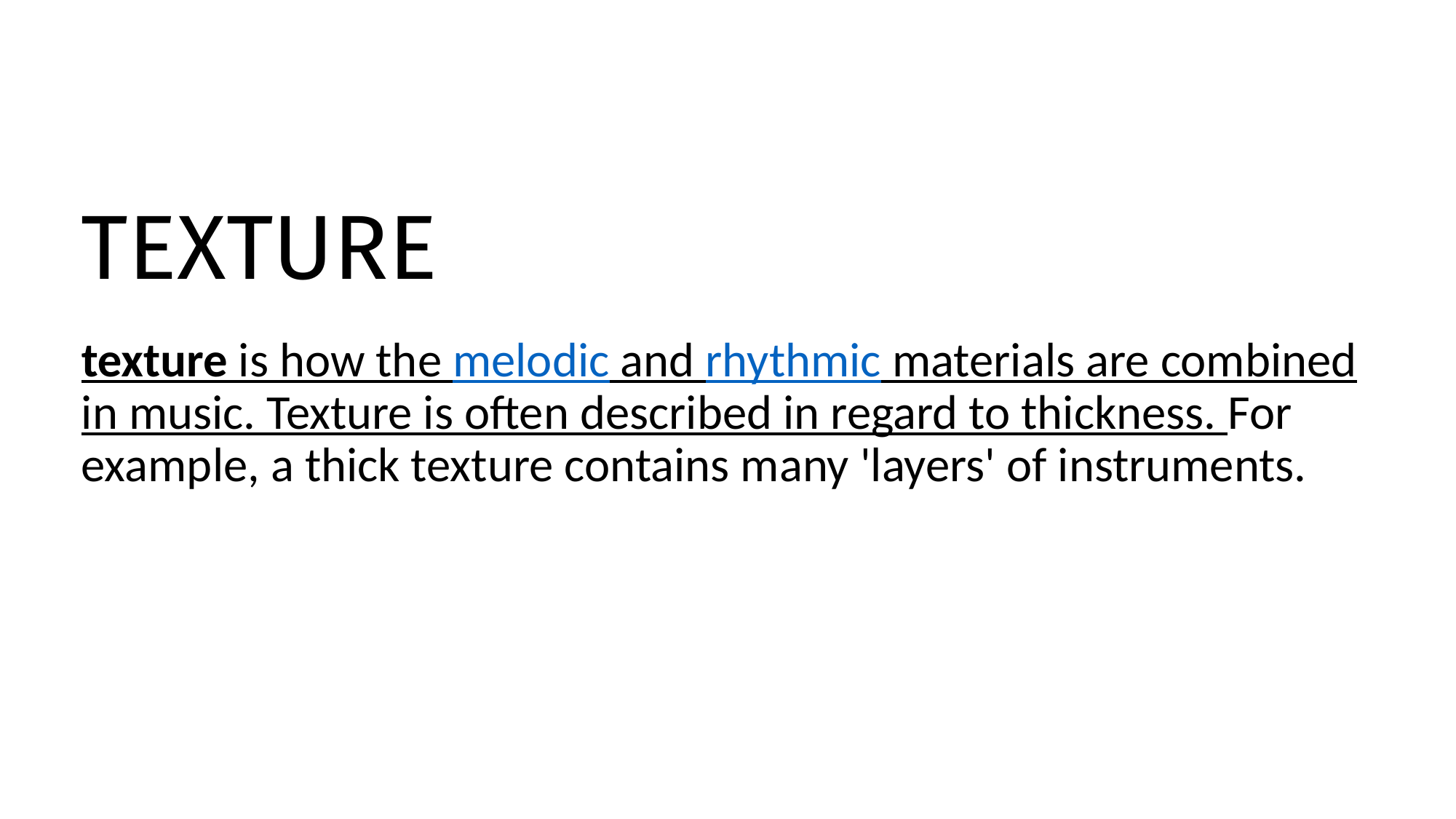

LG: I understand what Texture is and can describe it in a piece of music.
.
# TEXTURE
texture is how the melodic and rhythmic materials are combined in music. Texture is often described in regard to thickness. For example, a thick texture contains many 'layers' of instruments.